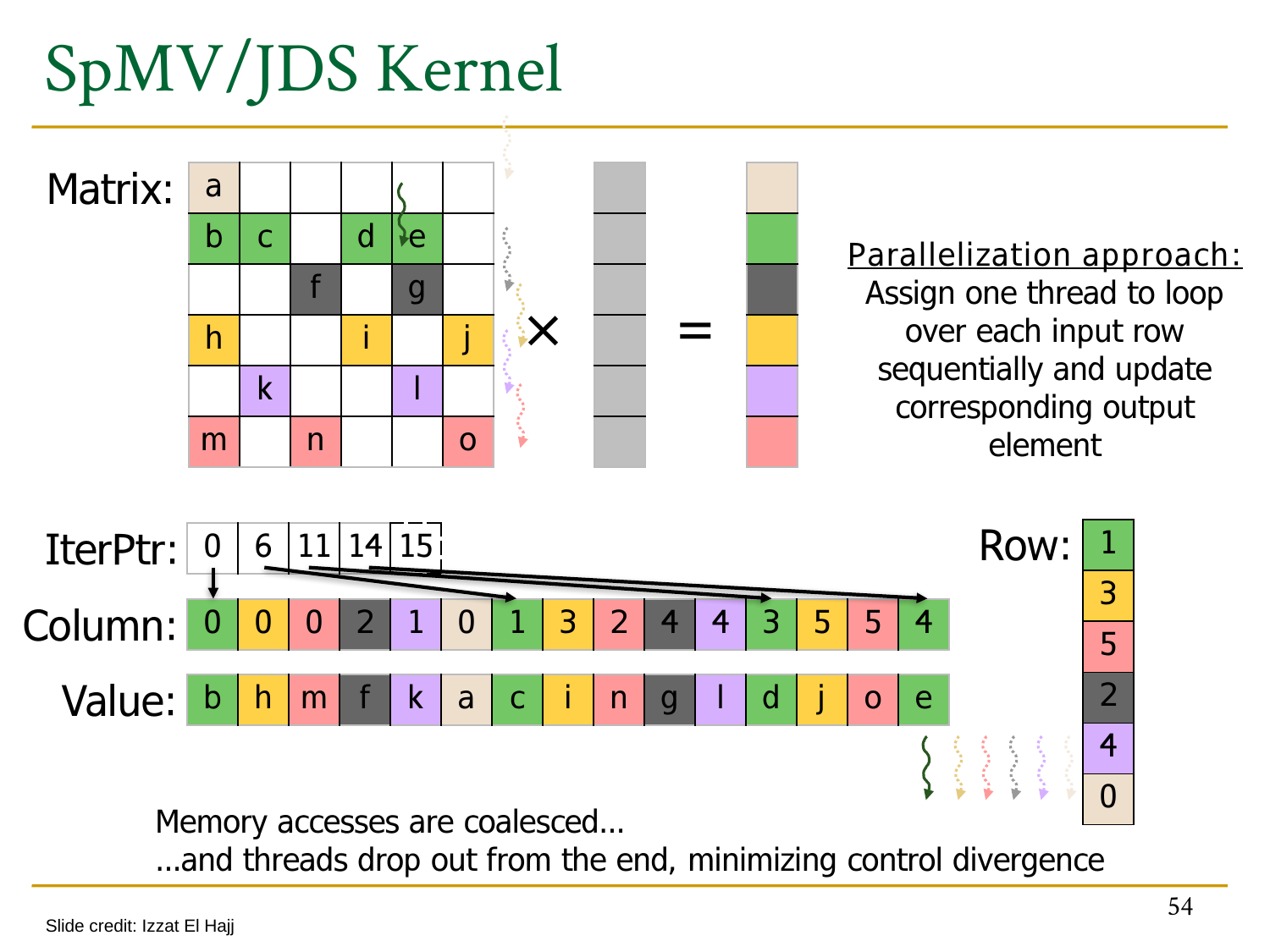

# SpMV/JDS Kernel

Matrix:
| a |  |  |  |  |  |
| --- | --- | --- | --- | --- | --- |
| b | c |  | d | e |  |
|  |  | f |  | g |  |
| h |  |  | i |  | j |
|  | k |  |  | l |  |
| m |  | n |  |  | o |
|  |
| --- |
|  |
|  |
|  |
|  |
|  |
|  |
| --- |
|  |
|  |
|  |
|  |
|  |

Parallelization approach:
Assign one thread to loop over each input row sequentially and update corresponding output element

×
=

Row:
IterPtr:
| 1 |
| --- |
| 3 |
| 5 |
| 2 |
| 4 |
| 0 |
| 0 | 6 | 11 | 14 | 15 |
| --- | --- | --- | --- | --- |
Column:
| 0 | 0 | 0 | 2 | 1 | 0 | 1 | 3 | 2 | 4 | 4 | 3 | 5 | 5 | 4 |
| --- | --- | --- | --- | --- | --- | --- | --- | --- | --- | --- | --- | --- | --- | --- |
Value:
| b | h | m | f | k | a | c | i | n | g | l | d | j | o | e |
| --- | --- | --- | --- | --- | --- | --- | --- | --- | --- | --- | --- | --- | --- | --- |

Memory accesses are coalesced…
…and threads drop out from the end, minimizing control divergence
54
Slide credit: Izzat El Hajj